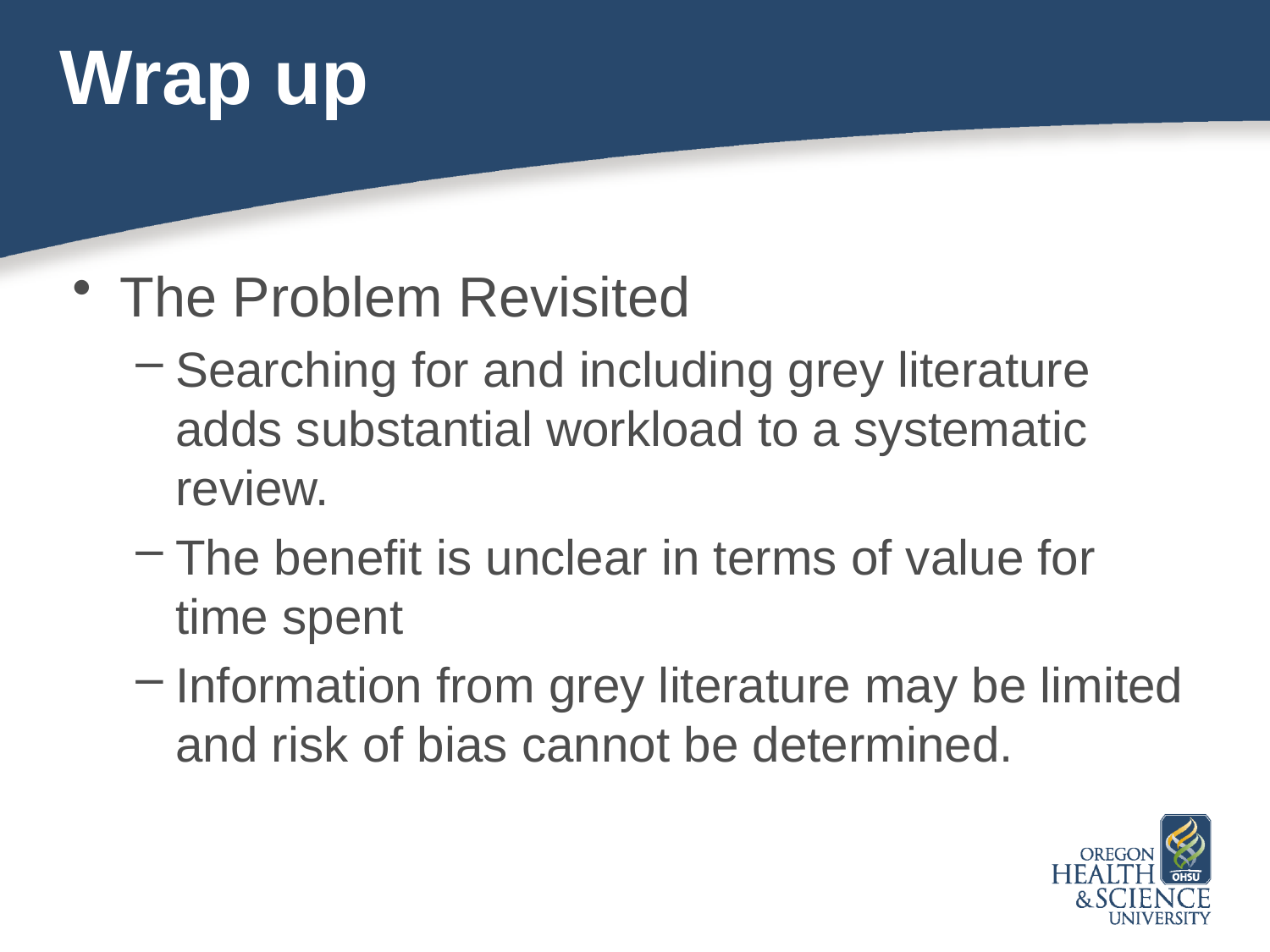

# Wrap up
The Problem Revisited
Searching for and including grey literature adds substantial workload to a systematic review.
The benefit is unclear in terms of value for time spent
Information from grey literature may be limited and risk of bias cannot be determined.